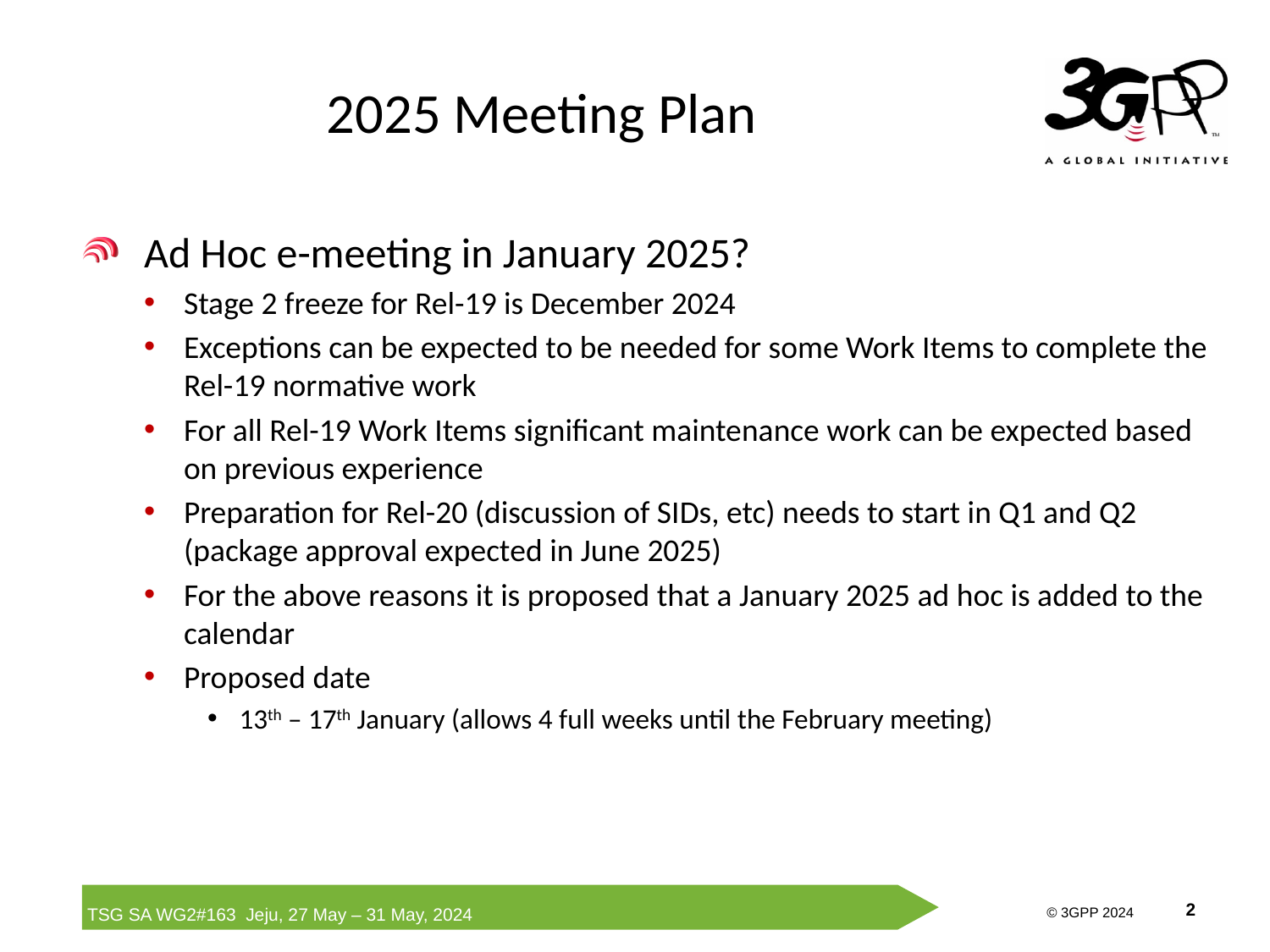

# 2025 Meeting Plan

Ad Hoc e-meeting in January 2025?
Stage 2 freeze for Rel-19 is December 2024
Exceptions can be expected to be needed for some Work Items to complete the Rel-19 normative work
For all Rel-19 Work Items significant maintenance work can be expected based on previous experience
Preparation for Rel-20 (discussion of SIDs, etc) needs to start in Q1 and Q2 (package approval expected in June 2025)
For the above reasons it is proposed that a January 2025 ad hoc is added to the calendar
Proposed date
13th – 17th January (allows 4 full weeks until the February meeting)